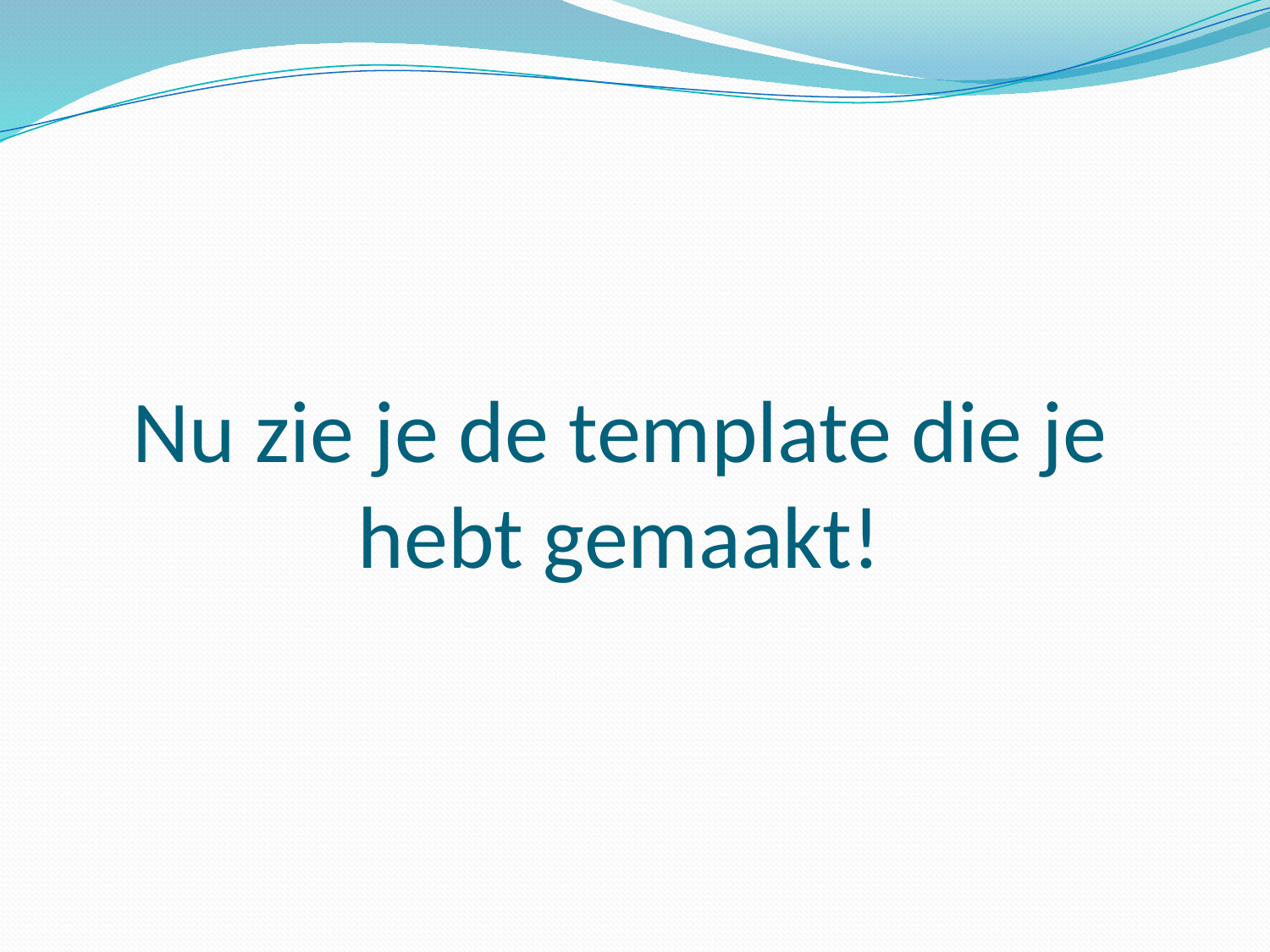

# Nu zie je de template die je hebt gemaakt!